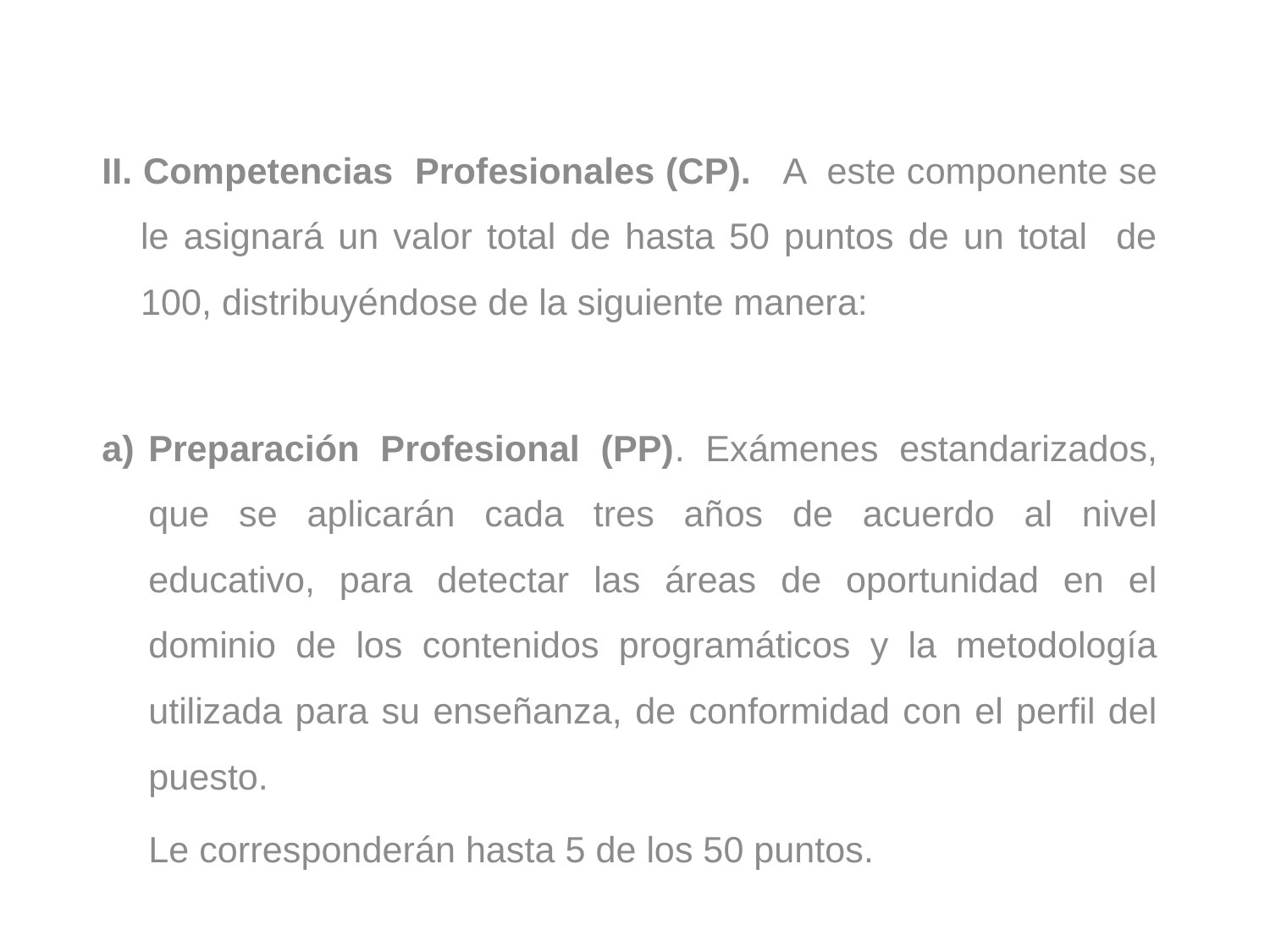

II. Competencias  Profesionales (CP).   A  este componente se le asignará un valor total de hasta 50 puntos de un total  de 100, distribuyéndose de la siguiente manera:

Preparación Profesional (PP). Exámenes estandarizados, que se aplicarán cada tres años de acuerdo al nivel educativo, para detectar las áreas de oportunidad en el dominio de los contenidos programáticos y la metodología utilizada para su enseñanza, de conformidad con el perfil del puesto.
	Le corresponderán hasta 5 de los 50 puntos.